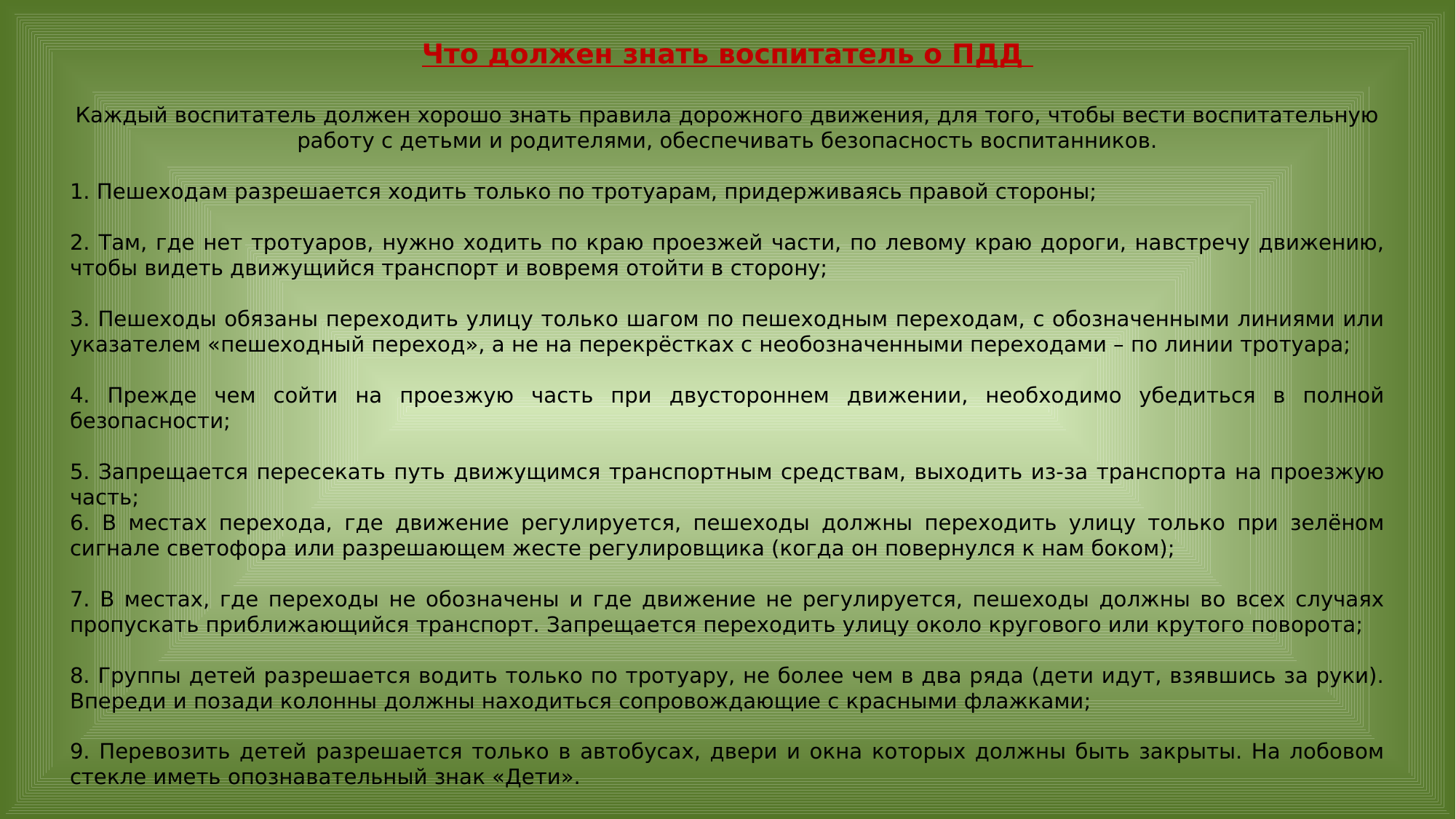

Что должен знать воспитатель о ПДД 
Каждый воспитатель должен хорошо знать правила дорожного движения, для того, чтобы вести воспитательную работу с детьми и родителями, обеспечивать безопасность воспитанников.

1. Пешеходам разрешается ходить только по тротуарам, придерживаясь правой стороны;

2. Там, где нет тротуаров, нужно ходить по краю проезжей части, по левому краю дороги, навстречу движению, чтобы видеть движущийся транспорт и вовремя отойти в сторону;

3. Пешеходы обязаны переходить улицу только шагом по пешеходным переходам, с обозначенными линиями или указателем «пешеходный переход», а не на перекрёстках с необозначенными переходами – по линии тротуара;

4. Прежде чем сойти на проезжую часть при двустороннем движении, необходимо убедиться в полной безопасности;

5. Запрещается пересекать путь движущимся транспортным средствам, выходить из-за транспорта на проезжую часть;
6. В местах перехода, где движение регулируется, пешеходы должны переходить улицу только при зелёном сигнале светофора или разрешающем жесте регулировщика (когда он повернулся к нам боком);

7. В местах, где переходы не обозначены и где движение не регулируется, пешеходы должны во всех случаях пропускать приближающийся транспорт. Запрещается переходить улицу около кругового или крутого поворота;

8. Группы детей разрешается водить только по тротуару, не более чем в два ряда (дети идут, взявшись за руки). Впереди и позади колонны должны находиться сопровождающие с красными флажками;

9. Перевозить детей разрешается только в автобусах, двери и окна которых должны быть закрыты. На лобовом стекле иметь опознавательный знак «Дети».